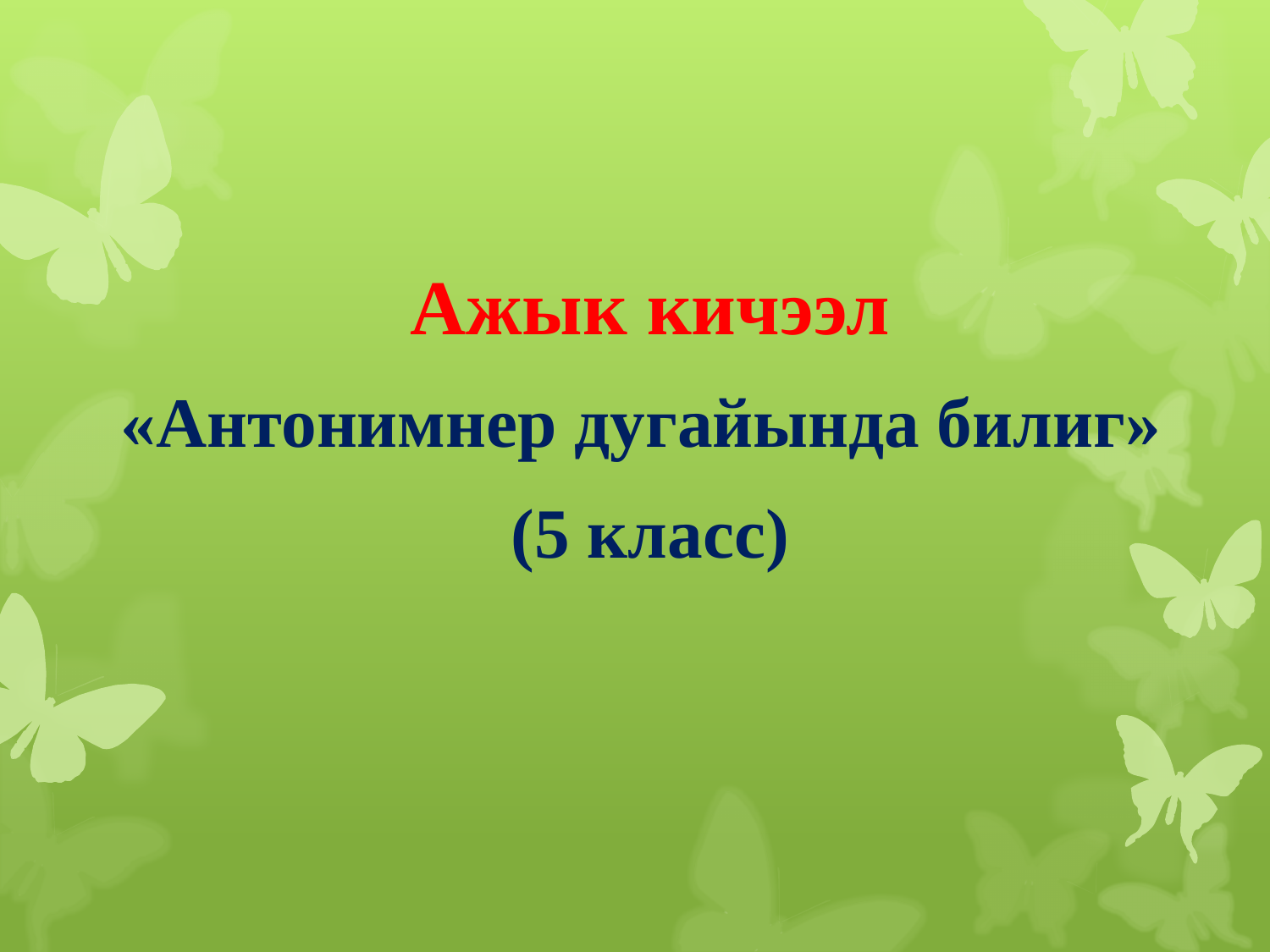

Ажык кичээл
«Антонимнер дугайында билиг»
(5 класс)